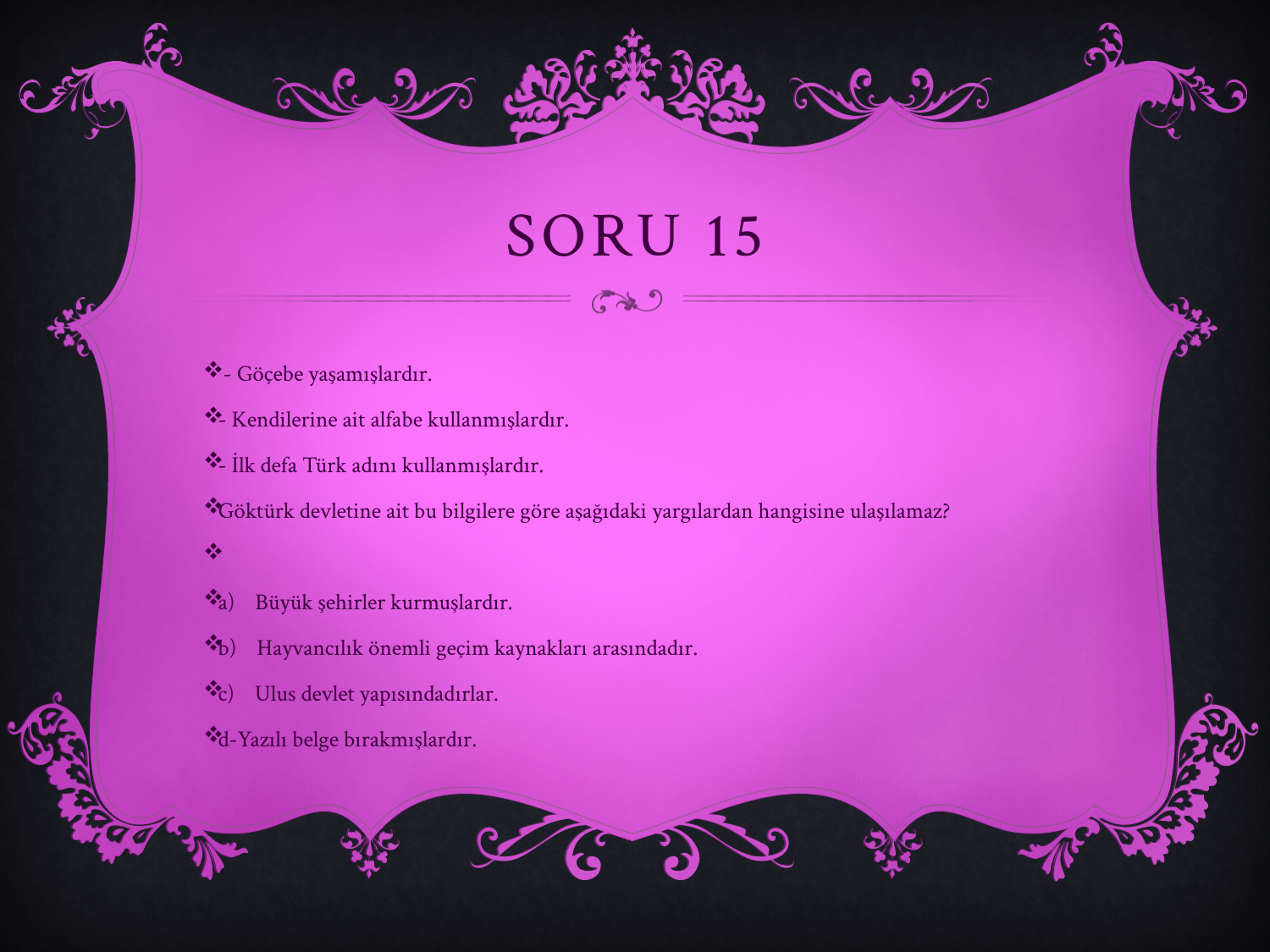

# SORU 15
 - Göçebe yaşamışlardır.
- Kendilerine ait alfabe kullanmışlardır.
- İlk defa Türk adını kullanmışlardır.
Göktürk devletine ait bu bilgilere göre aşağıdaki yargılardan hangisine ulaşılamaz?

a)    Büyük şehirler kurmuşlardır.
b)    Hayvancılık önemli geçim kaynakları arasındadır.
c)    Ulus devlet yapısındadırlar.
d-Yazılı belge bırakmışlardır.